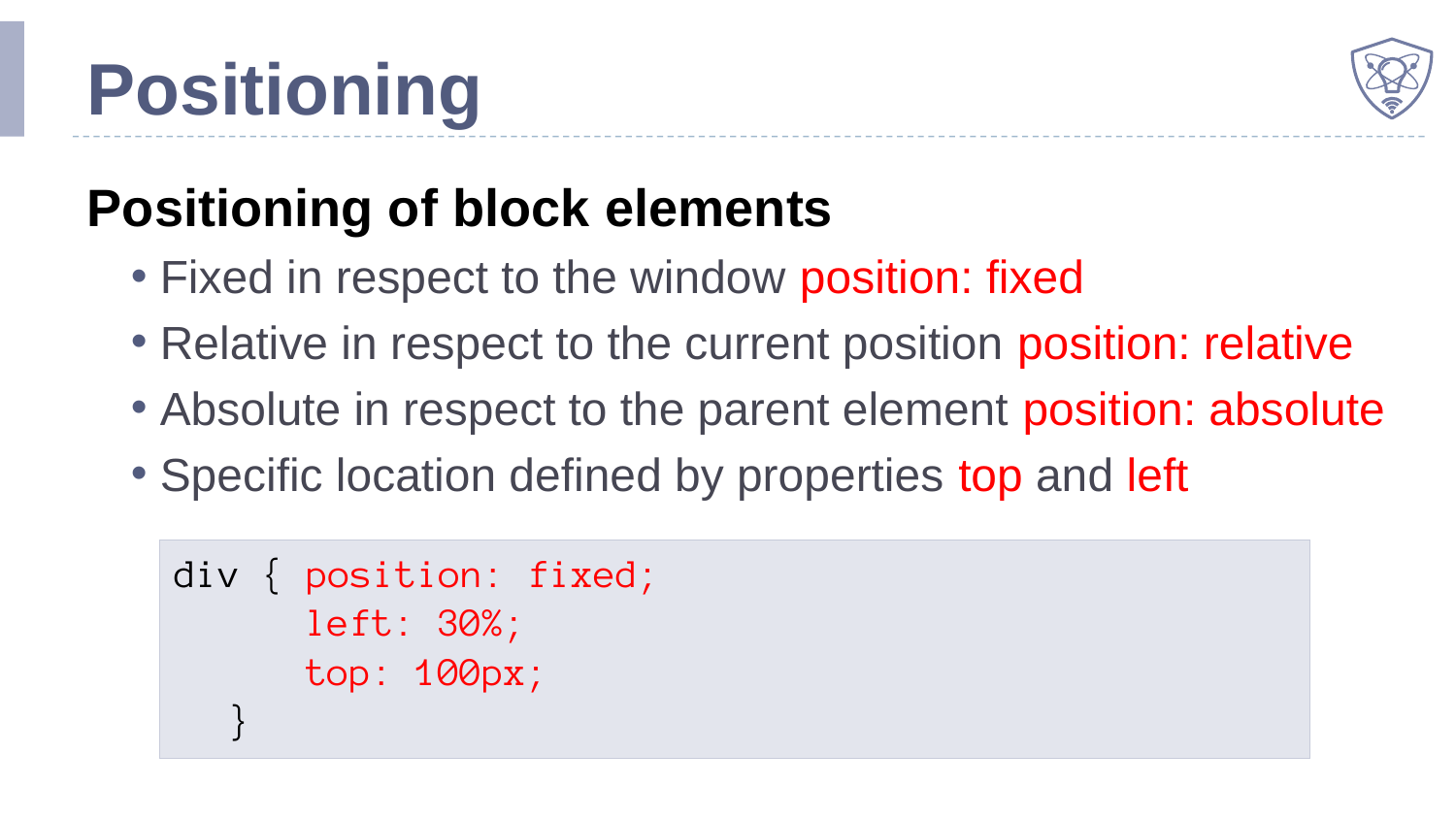

# Positioning
Positioning of block elements
Fixed in respect to the window position: fixed
Relative in respect to the current position position: relative
Absolute in respect to the parent element position: absolute
Specific location defined by properties top and left
div { position: fixed;
		 left: 30%;
		 top: 100px;
	}